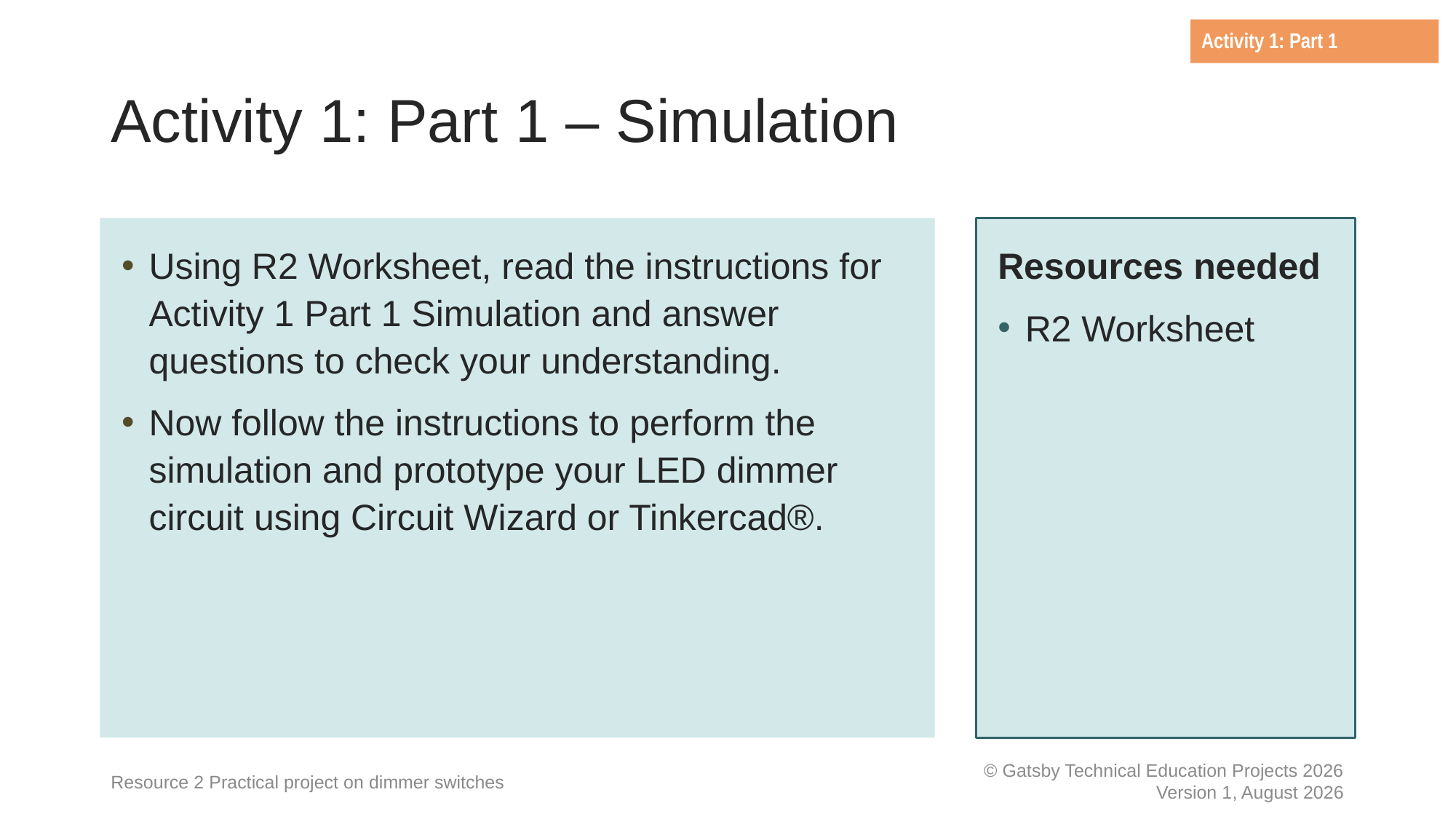

Activity 1: Part 1
# Activity 1: Part 1 – Simulation
Using R2 Worksheet, read the instructions for Activity 1 Part 1 Simulation and answer questions to check your understanding.
Now follow the instructions to perform the simulation and prototype your LED dimmer circuit using Circuit Wizard or Tinkercad®.
Resources needed
R2 Worksheet
Resource 2 Practical project on dimmer switches